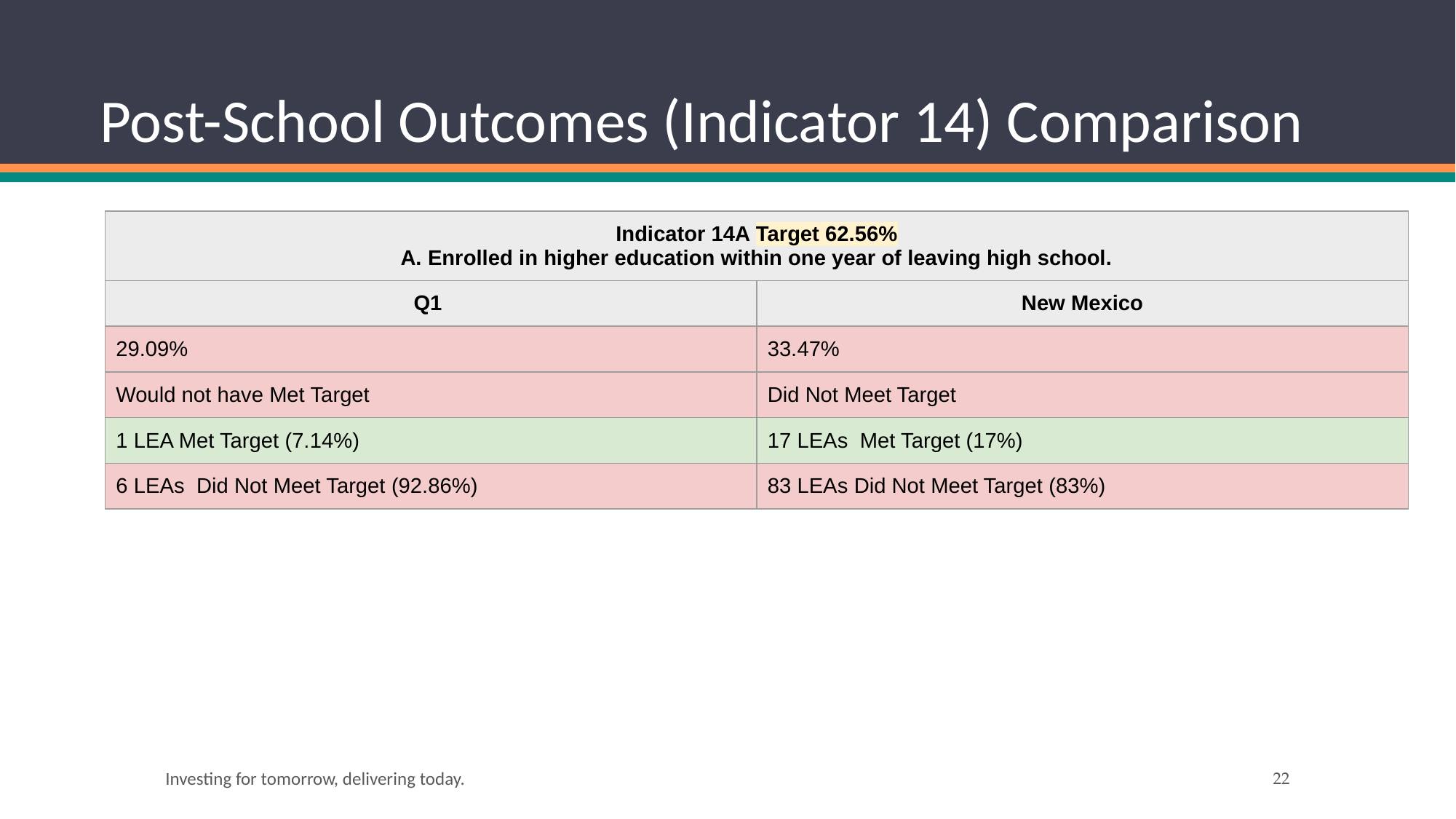

# Post-School Outcomes (Indicator 14) Comparison
| Indicator 14A Target 62.56% A. Enrolled in higher education within one year of leaving high school. |  |
| --- | --- |
| Q1 | New Mexico |
| 29.09% | 33.47% |
| Would not have Met Target | Did Not Meet Target |
| 1 LEA Met Target (7.14%) | 17 LEAs Met Target (17%) |
| 6 LEAs Did Not Meet Target (92.86%) | 83 LEAs Did Not Meet Target (83%) |
Investing for tomorrow, delivering today.
22